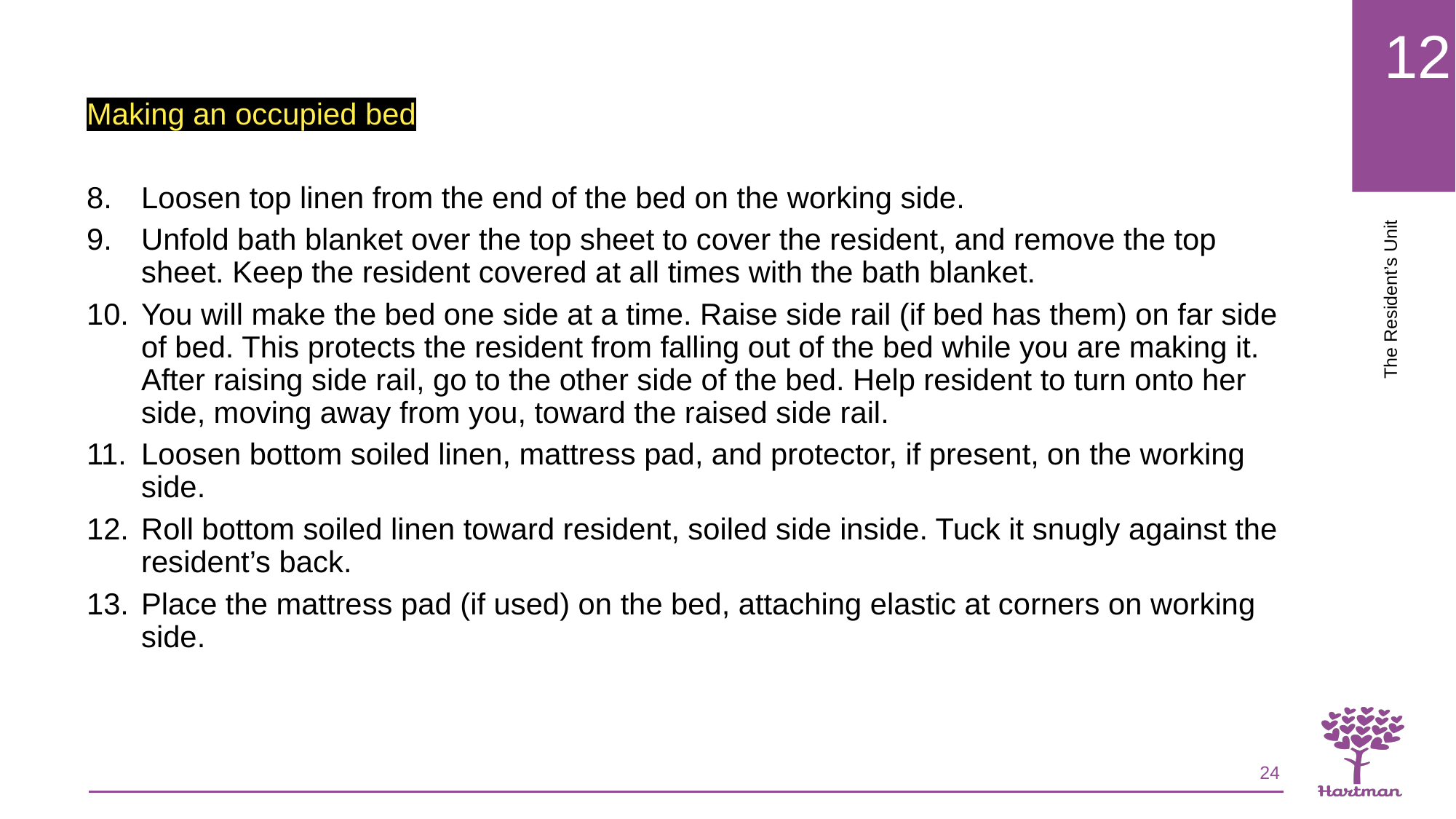

Making an occupied bed

Loosen top linen from the end of the bed on the working side.
Unfold bath blanket over the top sheet to cover the resident, and remove the top sheet. Keep the resident covered at all times with the bath blanket.
You will make the bed one side at a time. Raise side rail (if bed has them) on far side of bed. This protects the resident from falling out of the bed while you are making it. After raising side rail, go to the other side of the bed. Help resident to turn onto her side, moving away from you, toward the raised side rail.
Loosen bottom soiled linen, mattress pad, and protector, if present, on the working side.
Roll bottom soiled linen toward resident, soiled side inside. Tuck it snugly against the resident’s back.
Place the mattress pad (if used) on the bed, attaching elastic at corners on working side.

24